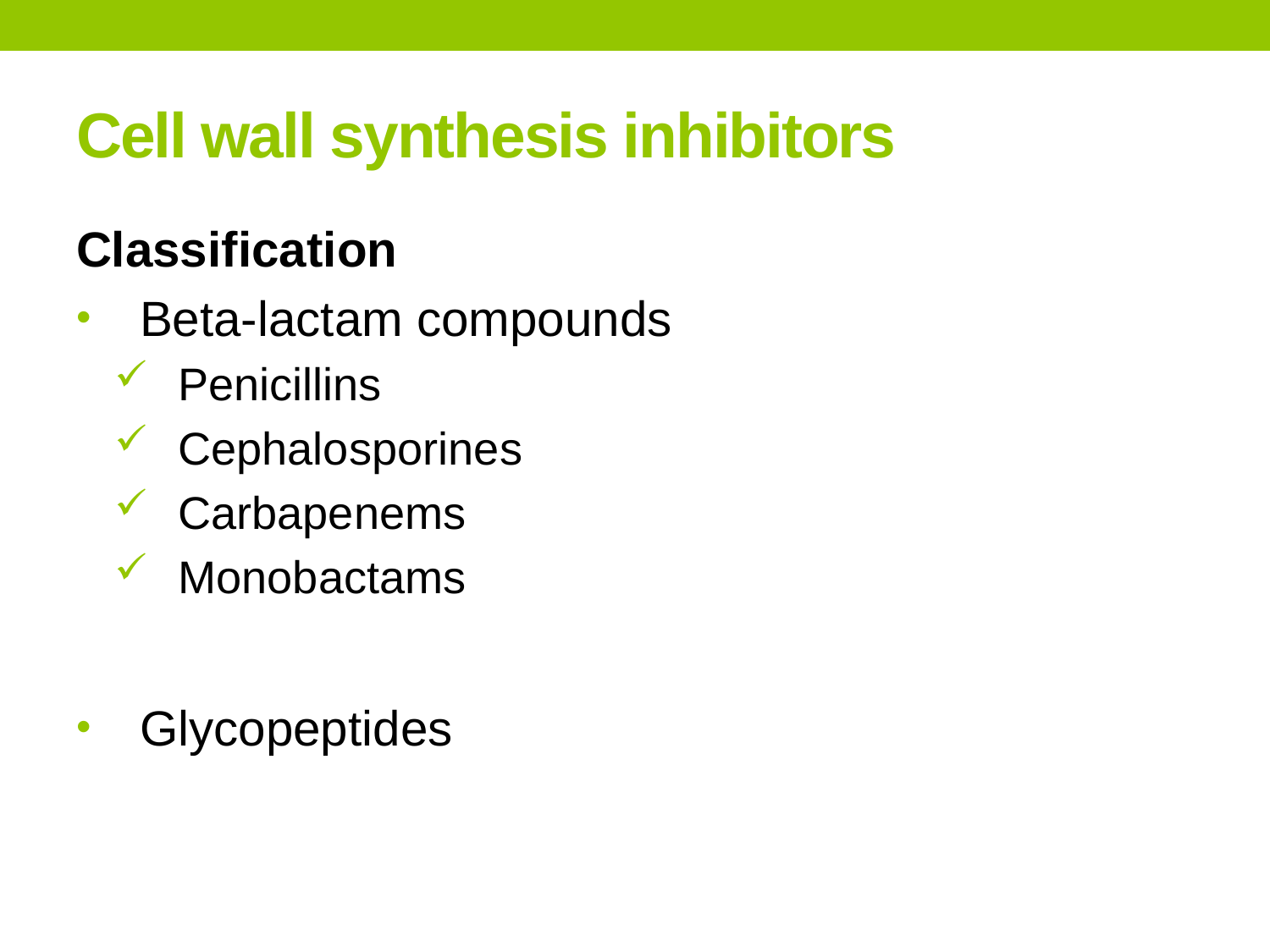

# Cell wall synthesis inhibitors
Classification
Beta-lactam compounds
Penicillins
Cephalosporines
Carbapenems
Monobactams

Glycopeptides